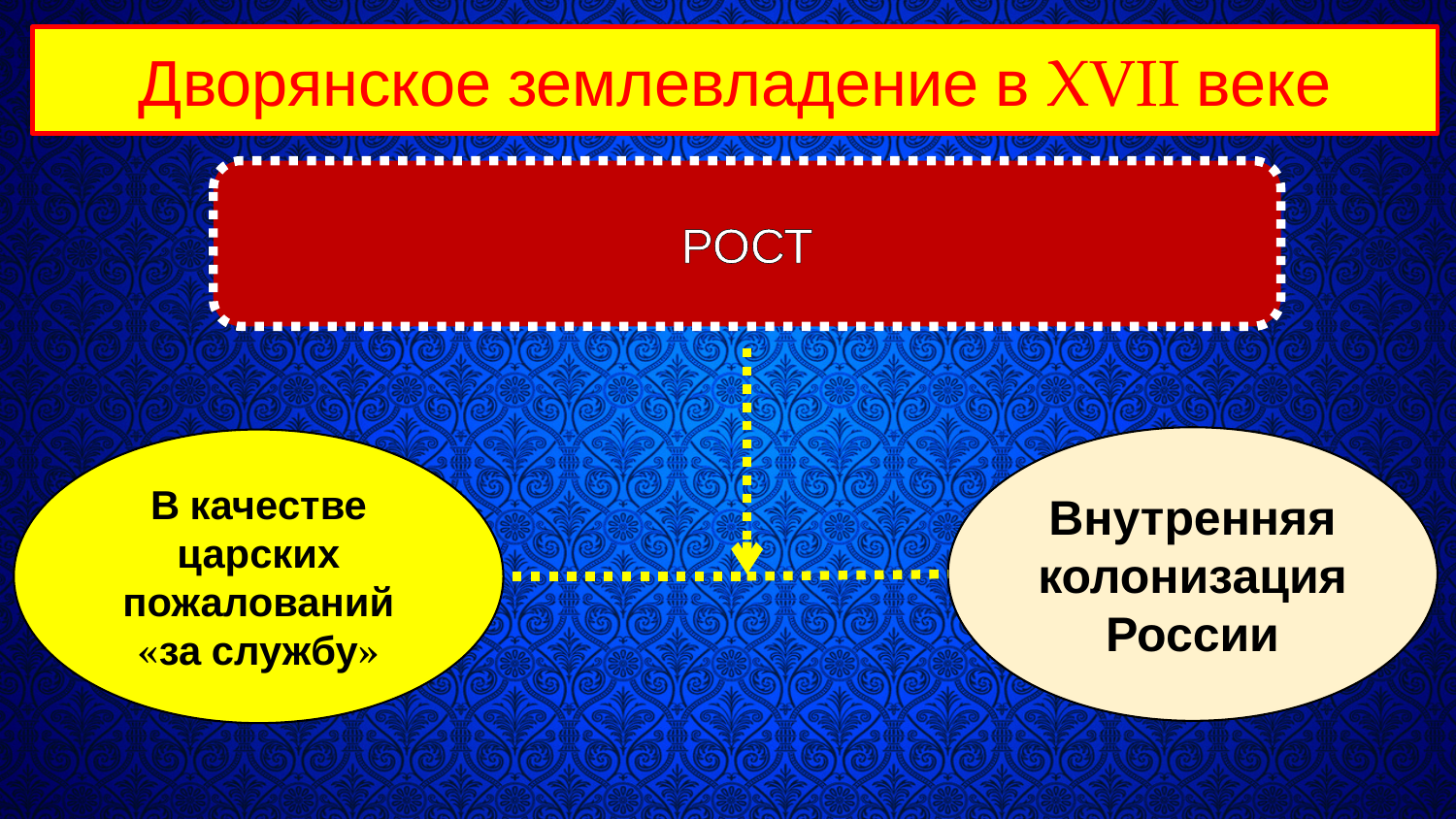

Дворянское землевладение в XVII веке

РОСТ
Внутренняя колонизация России
В качестве царских пожалований «за службу»